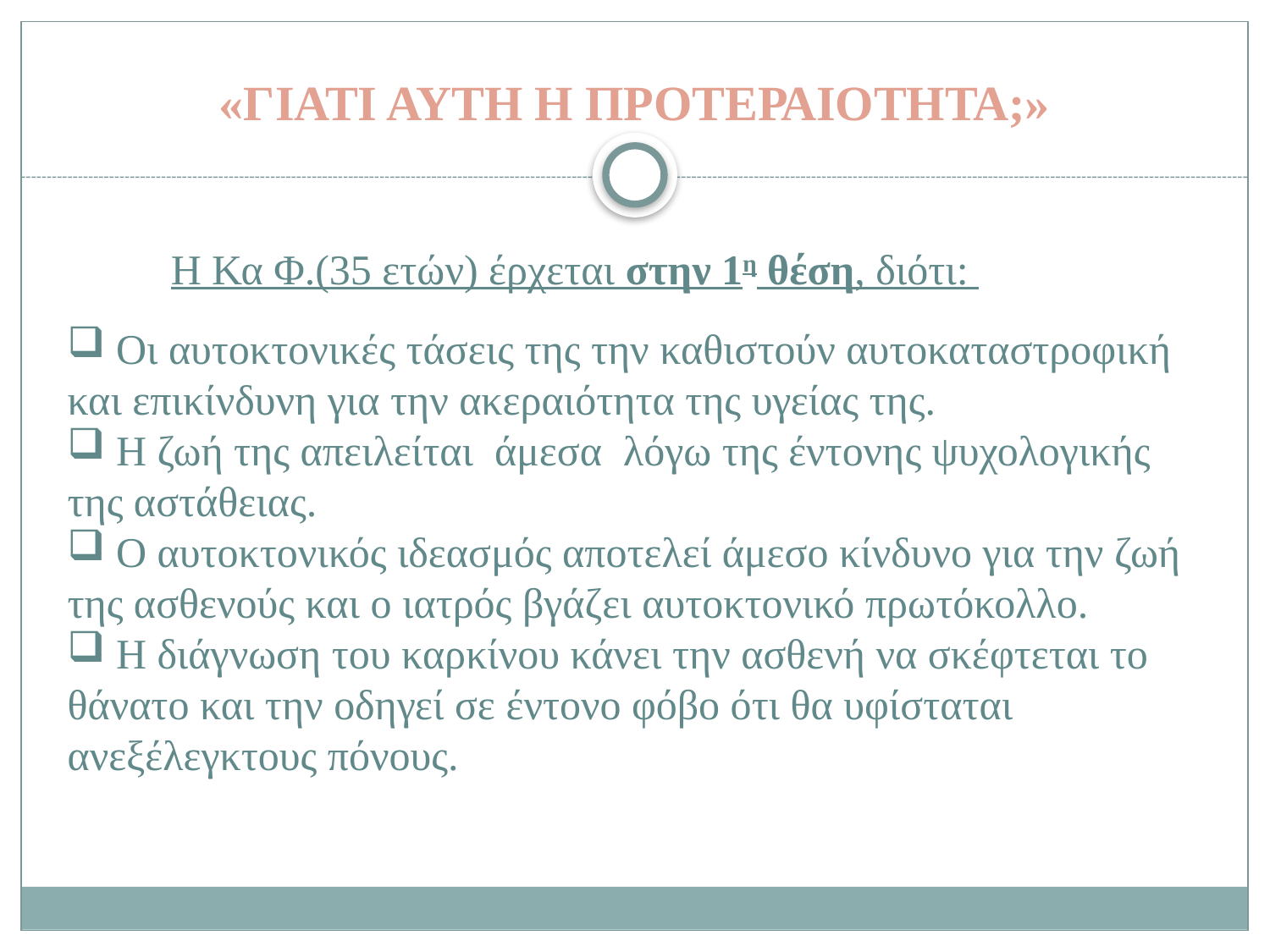

# «ΓΙΑΤΙ ΑΥΤΗ Η ΠΡΟΤΕΡΑΙΟΤΗΤΑ;»
Η Κα Φ.(35 ετών) έρχεται στην 1η θέση, διότι:
 Οι αυτοκτονικές τάσεις της την καθιστούν αυτοκαταστροφική και επικίνδυνη για την ακεραιότητα της υγείας της.
 Η ζωή της απειλείται  άμεσα  λόγω της έντονης ψυχολογικής της αστάθειας.
 Ο αυτοκτονικός ιδεασμός αποτελεί άμεσο κίνδυνο για την ζωή της ασθενούς και ο ιατρός βγάζει αυτοκτονικό πρωτόκολλο.
 Η διάγνωση του καρκίνου κάνει την ασθενή να σκέφτεται το θάνατο και την οδηγεί σε έντονο φόβο ότι θα υφίσταται ανεξέλεγκτους πόνους.